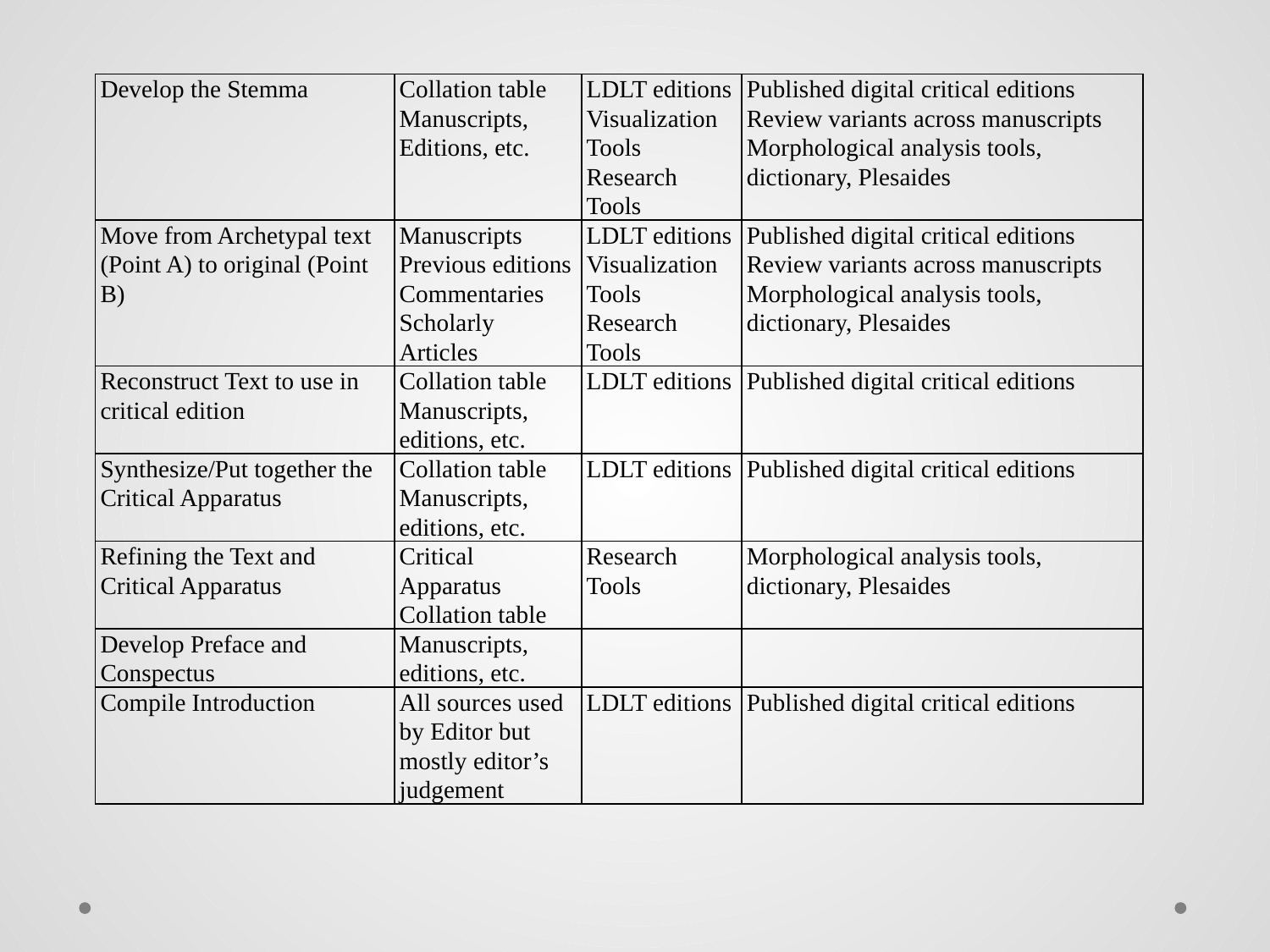

| Develop the Stemma | Collation table Manuscripts, Editions, etc. | LDLT editions Visualization Tools Research Tools | Published digital critical editions Review variants across manuscripts Morphological analysis tools, dictionary, Plesaides |
| --- | --- | --- | --- |
| Move from Archetypal text (Point A) to original (Point B) | Manuscripts Previous editions Commentaries Scholarly Articles | LDLT editions Visualization Tools Research Tools | Published digital critical editions Review variants across manuscripts Morphological analysis tools, dictionary, Plesaides |
| Reconstruct Text to use in critical edition | Collation table Manuscripts, editions, etc. | LDLT editions | Published digital critical editions |
| Synthesize/Put together the Critical Apparatus | Collation table Manuscripts, editions, etc. | LDLT editions | Published digital critical editions |
| Refining the Text and Critical Apparatus | Critical Apparatus Collation table | Research Tools | Morphological analysis tools, dictionary, Plesaides |
| Develop Preface and Conspectus | Manuscripts, editions, etc. |  |  |
| Compile Introduction | All sources used by Editor but mostly editor’s judgement | LDLT editions | Published digital critical editions |